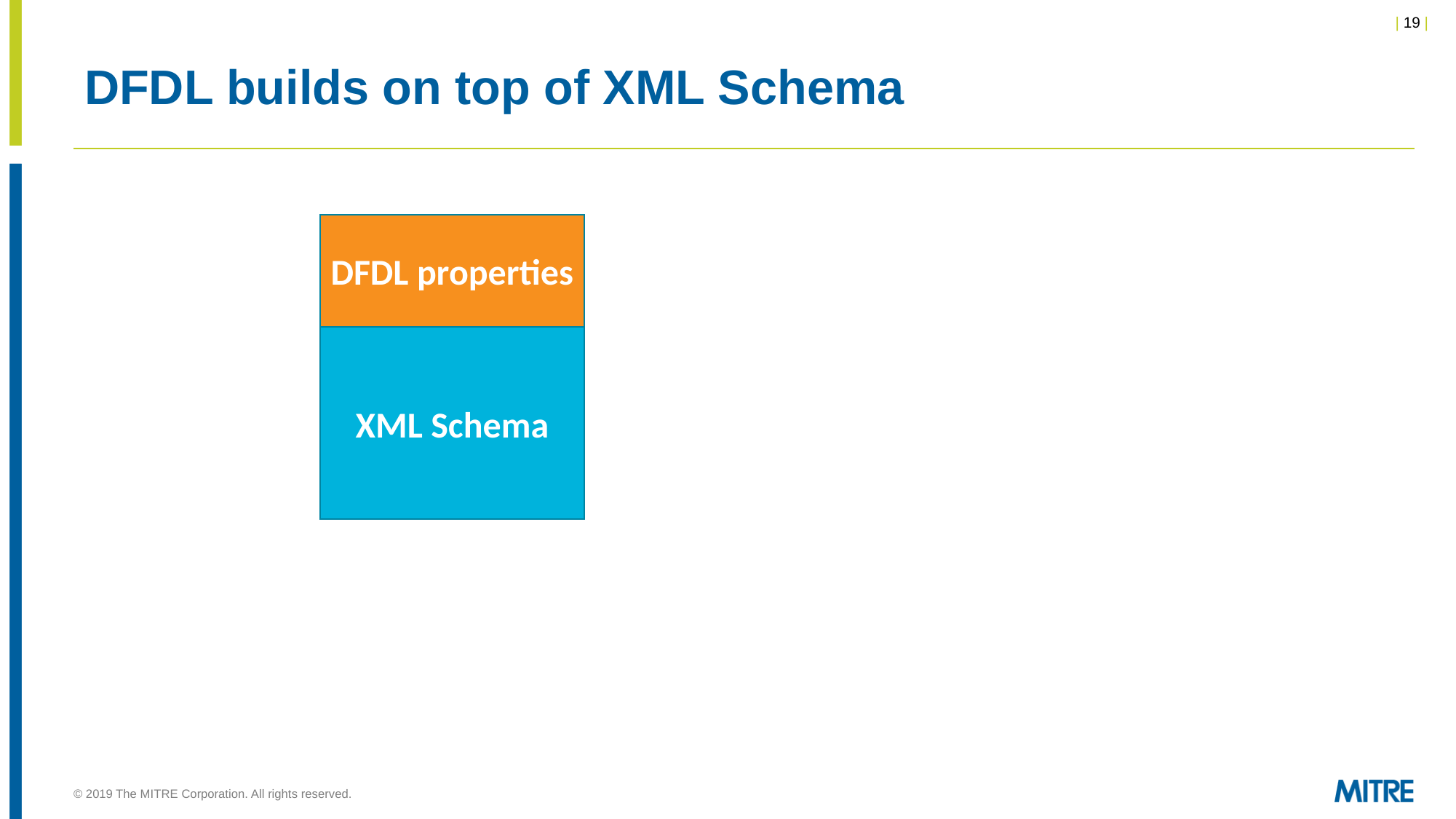

# DFDL builds on top of XML Schema
DFDL properties
XML Schema
© 2019 The MITRE Corporation. All rights reserved.